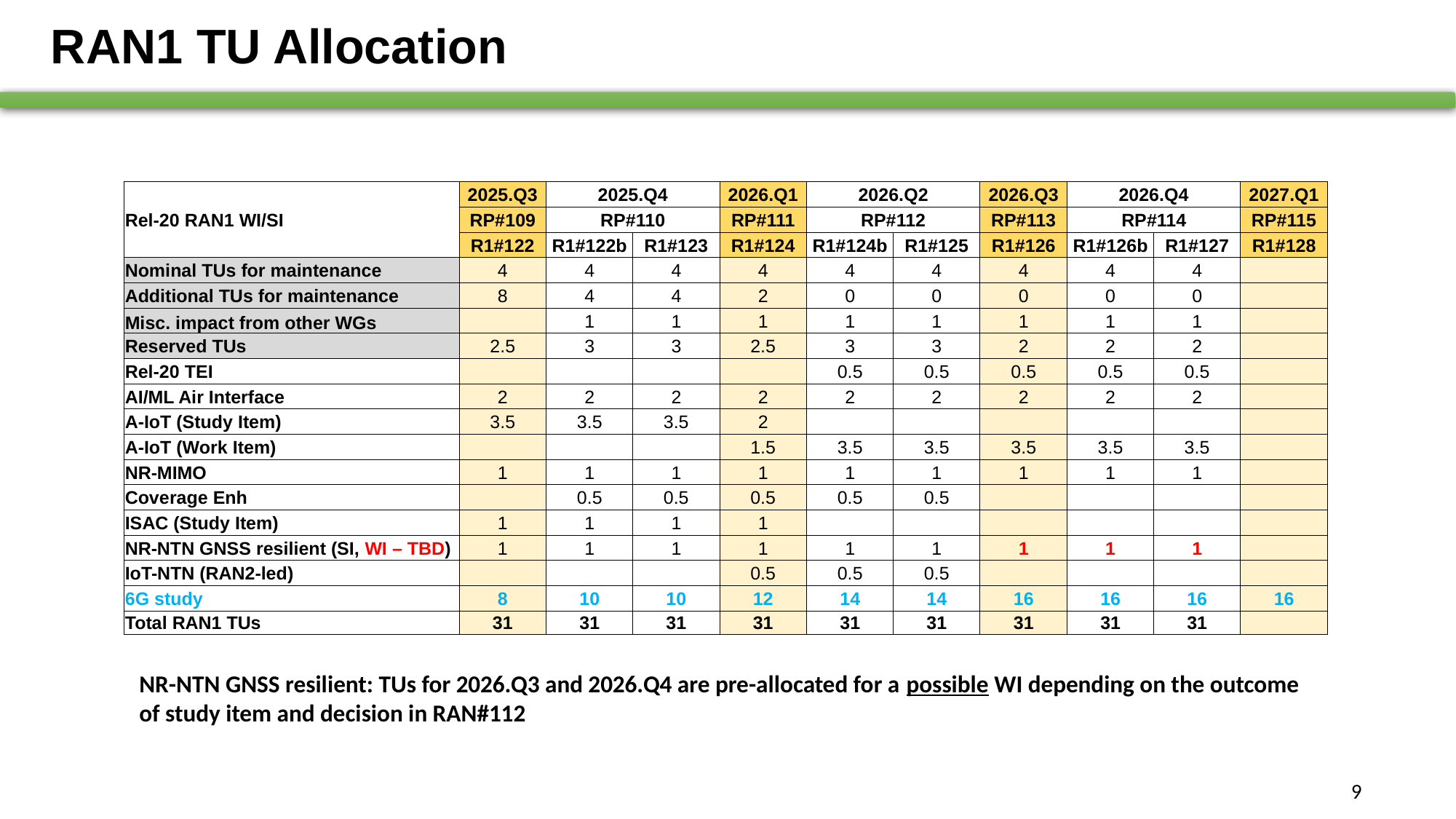

# RAN1 TU Allocation
| Rel-20 RAN1 WI/SI | 2025.Q3 | 2025.Q4 |  | 2026.Q1 | 2026.Q2 |  | 2026.Q3 | 2026.Q4 |  | 2027.Q1 |
| --- | --- | --- | --- | --- | --- | --- | --- | --- | --- | --- |
|  | RP#109 | RP#110 |  | RP#111 | RP#112 |  | RP#113 | RP#114 |  | RP#115 |
|  | R1#122 | R1#122b | R1#123 | R1#124 | R1#124b | R1#125 | R1#126 | R1#126b | R1#127 | R1#128 |
| Nominal TUs for maintenance | 4 | 4 | 4 | 4 | 4 | 4 | 4 | 4 | 4 |  |
| Additional TUs for maintenance | 8 | 4 | 4 | 2 | 0 | 0 | 0 | 0 | 0 |  |
| Misc. impact from other WGs |  | 1 | 1 | 1 | 1 | 1 | 1 | 1 | 1 |  |
| Reserved TUs | 2.5 | 3 | 3 | 2.5 | 3 | 3 | 2 | 2 | 2 |  |
| Rel-20 TEI |  |  |  |  | 0.5 | 0.5 | 0.5 | 0.5 | 0.5 |  |
| AI/ML Air Interface | 2 | 2 | 2 | 2 | 2 | 2 | 2 | 2 | 2 |  |
| A-IoT (Study Item) | 3.5 | 3.5 | 3.5 | 2 |  |  |  |  |  |  |
| A-IoT (Work Item) |  |  |  | 1.5 | 3.5 | 3.5 | 3.5 | 3.5 | 3.5 |  |
| NR-MIMO | 1 | 1 | 1 | 1 | 1 | 1 | 1 | 1 | 1 |  |
| Coverage Enh |  | 0.5 | 0.5 | 0.5 | 0.5 | 0.5 |  |  |  |  |
| ISAC (Study Item) | 1 | 1 | 1 | 1 |  |  |  |  |  |  |
| NR-NTN GNSS resilient (SI, WI – TBD) | 1 | 1 | 1 | 1 | 1 | 1 | 1 | 1 | 1 |  |
| IoT-NTN (RAN2-led) |  |  |  | 0.5 | 0.5 | 0.5 |  |  |  |  |
| 6G study | 8 | 10 | 10 | 12 | 14 | 14 | 16 | 16 | 16 | 16 |
| Total RAN1 TUs | 31 | 31 | 31 | 31 | 31 | 31 | 31 | 31 | 31 |  |
NR-NTN GNSS resilient: TUs for 2026.Q3 and 2026.Q4 are pre-allocated for a possible WI depending on the outcome of study item and decision in RAN#112